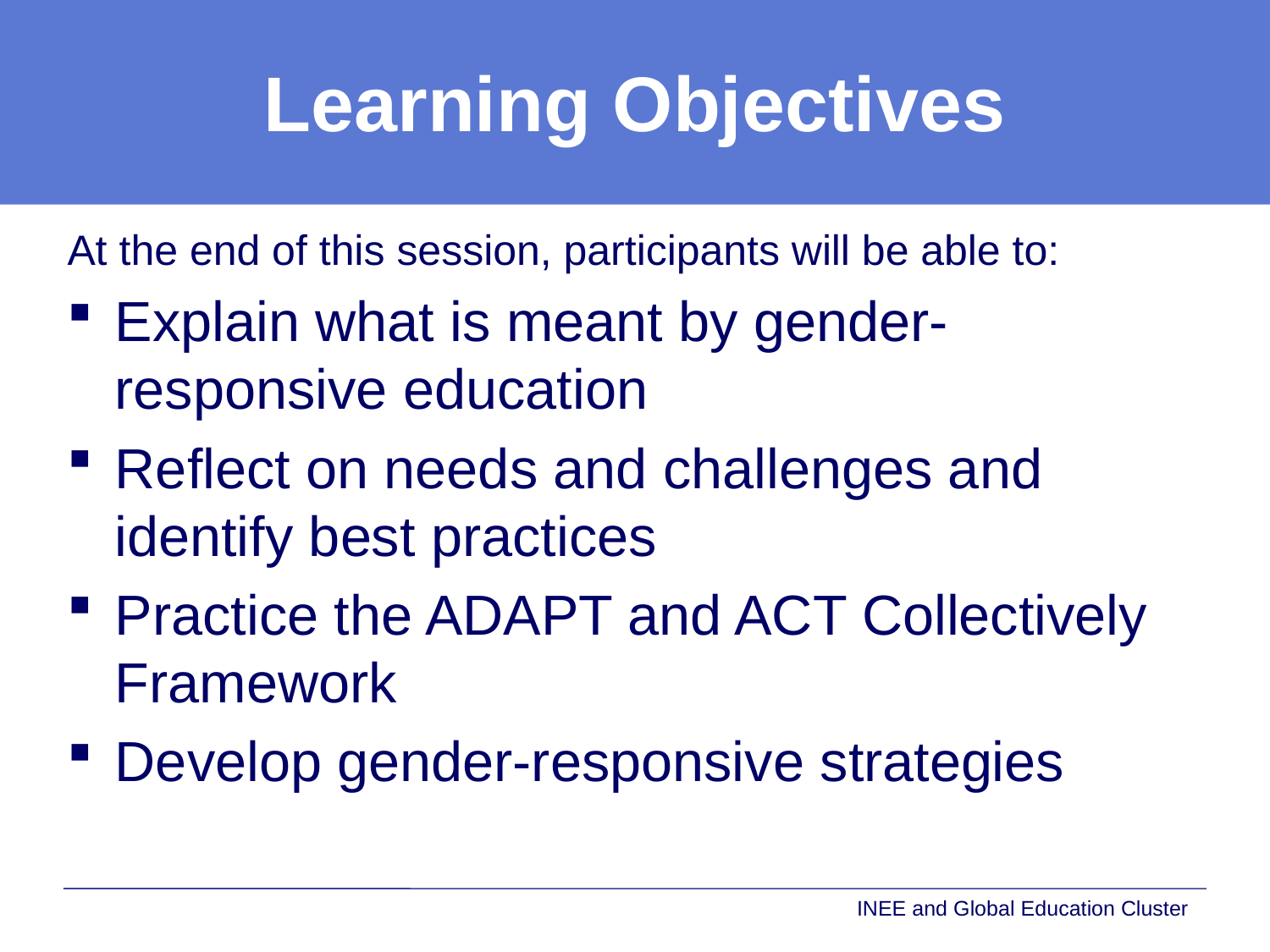

# Learning Objectives
At the end of this session, participants will be able to:
Explain what is meant by gender-responsive education
Reflect on needs and challenges and identify best practices
Practice the ADAPT and ACT Collectively Framework
Develop gender-responsive strategies
INEE and Global Education Cluster